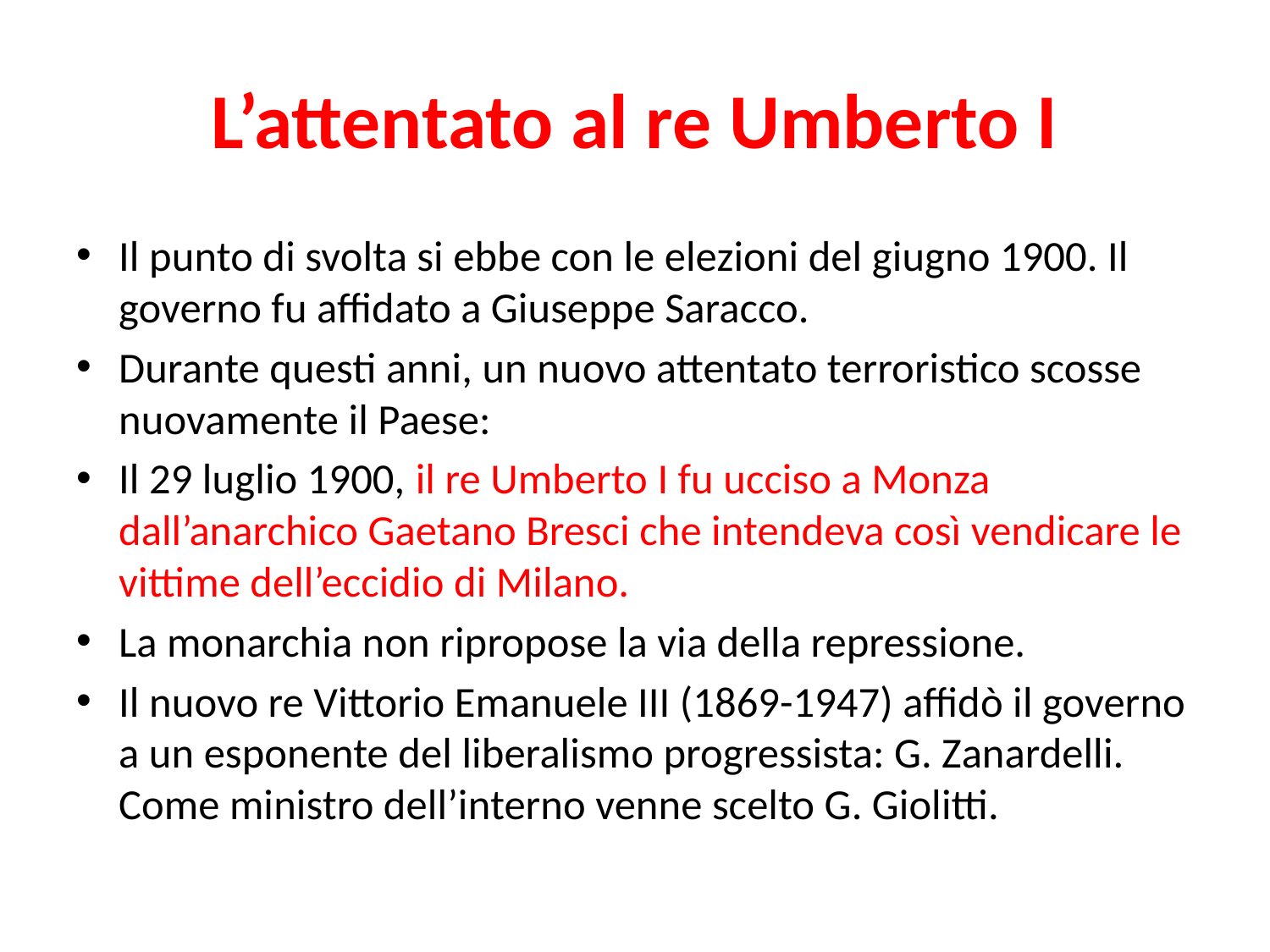

# L’attentato al re Umberto I
Il punto di svolta si ebbe con le elezioni del giugno 1900. Il governo fu affidato a Giuseppe Saracco.
Durante questi anni, un nuovo attentato terroristico scosse nuovamente il Paese:
Il 29 luglio 1900, il re Umberto I fu ucciso a Monza dall’anarchico Gaetano Bresci che intendeva così vendicare le vittime dell’eccidio di Milano.
La monarchia non ripropose la via della repressione.
Il nuovo re Vittorio Emanuele III (1869-1947) affidò il governo a un esponente del liberalismo progressista: G. Zanardelli. Come ministro dell’interno venne scelto G. Giolitti.